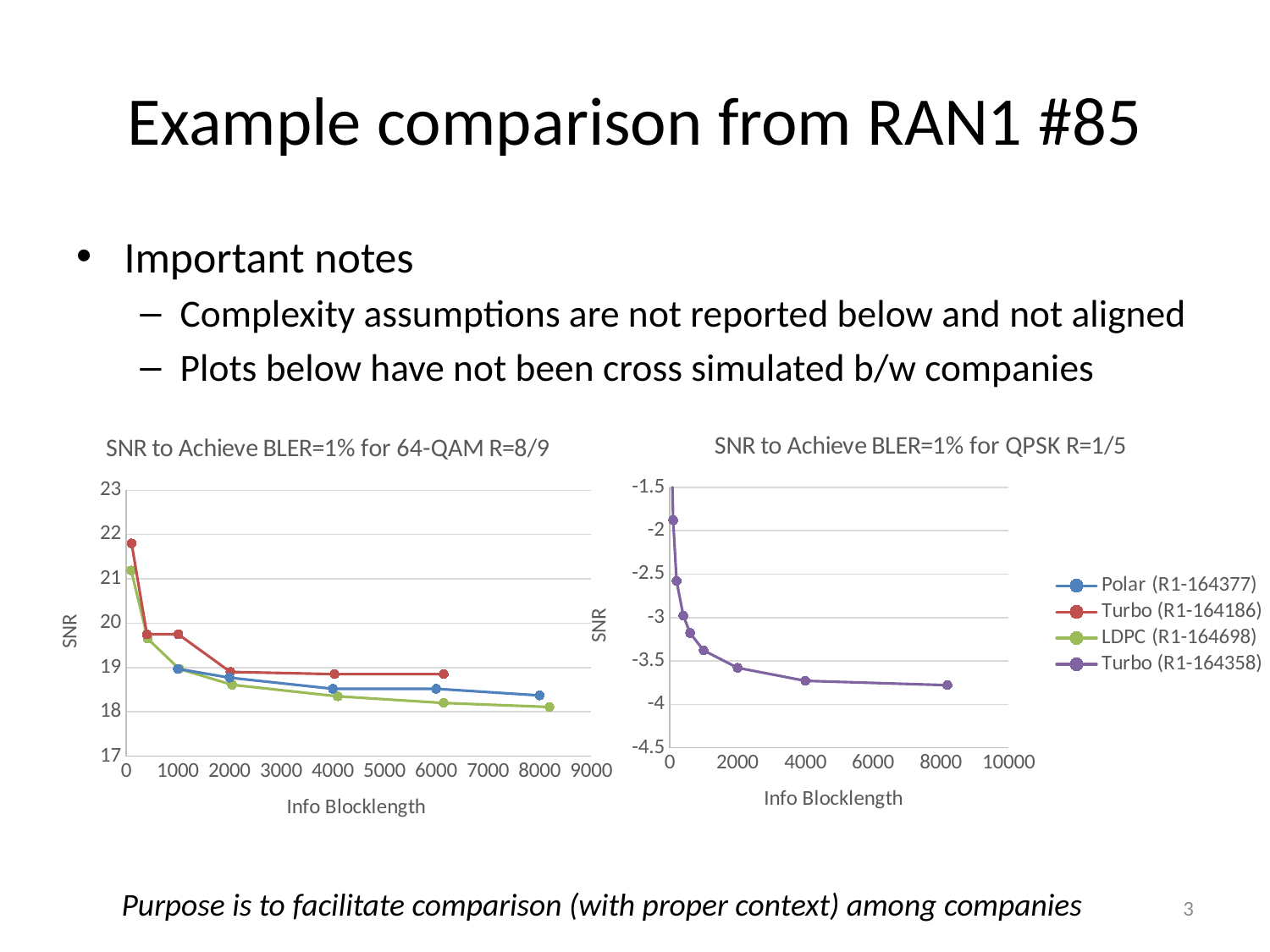

# Example comparison from RAN1 #85
Important notes
Complexity assumptions are not reported below and not aligned
Plots below have not been cross simulated b/w companies

### Chart: SNR to Achieve BLER=1% for QPSK R=1/5

| Category |  |  |  |  |
|---|---|---|---|---|

### Chart: SNR to Achieve BLER=1% for 64-QAM R=8/9

| Category |  |  |  |
|---|---|---|---|
Purpose is to facilitate comparison (with proper context) among companies
3